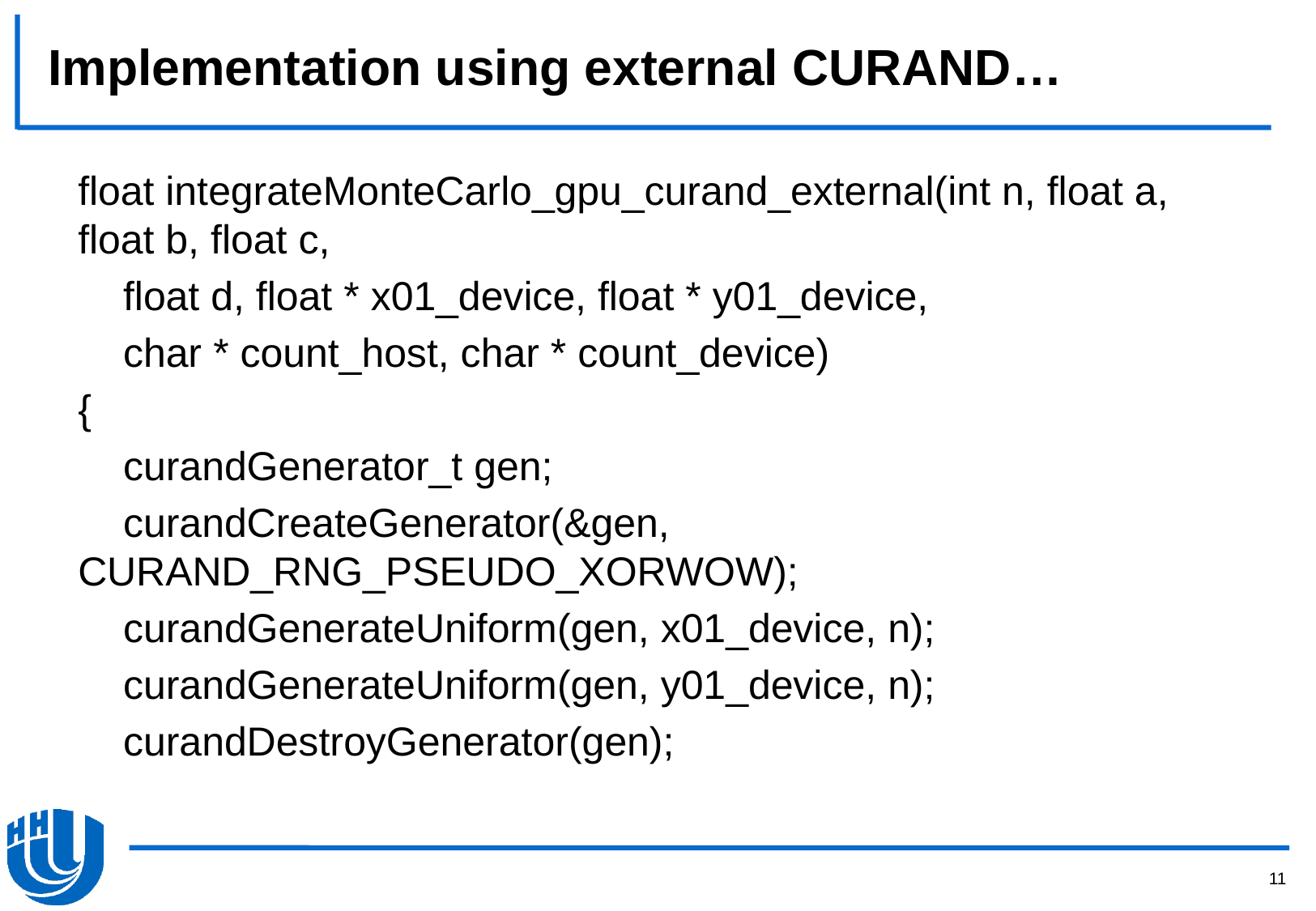

# Implementation using external CURAND…
float integrateMonteCarlo_gpu_curand_external(int n, float a, float b, float c,
    float d, float * x01_device, float * y01_device,
    char * count_host, char * count_device)
{
    curandGenerator_t gen;
    curandCreateGenerator(&gen, CURAND_RNG_PSEUDO_XORWOW);
    curandGenerateUniform(gen, x01_device, n);
    curandGenerateUniform(gen, y01_device, n);
    curandDestroyGenerator(gen);
11